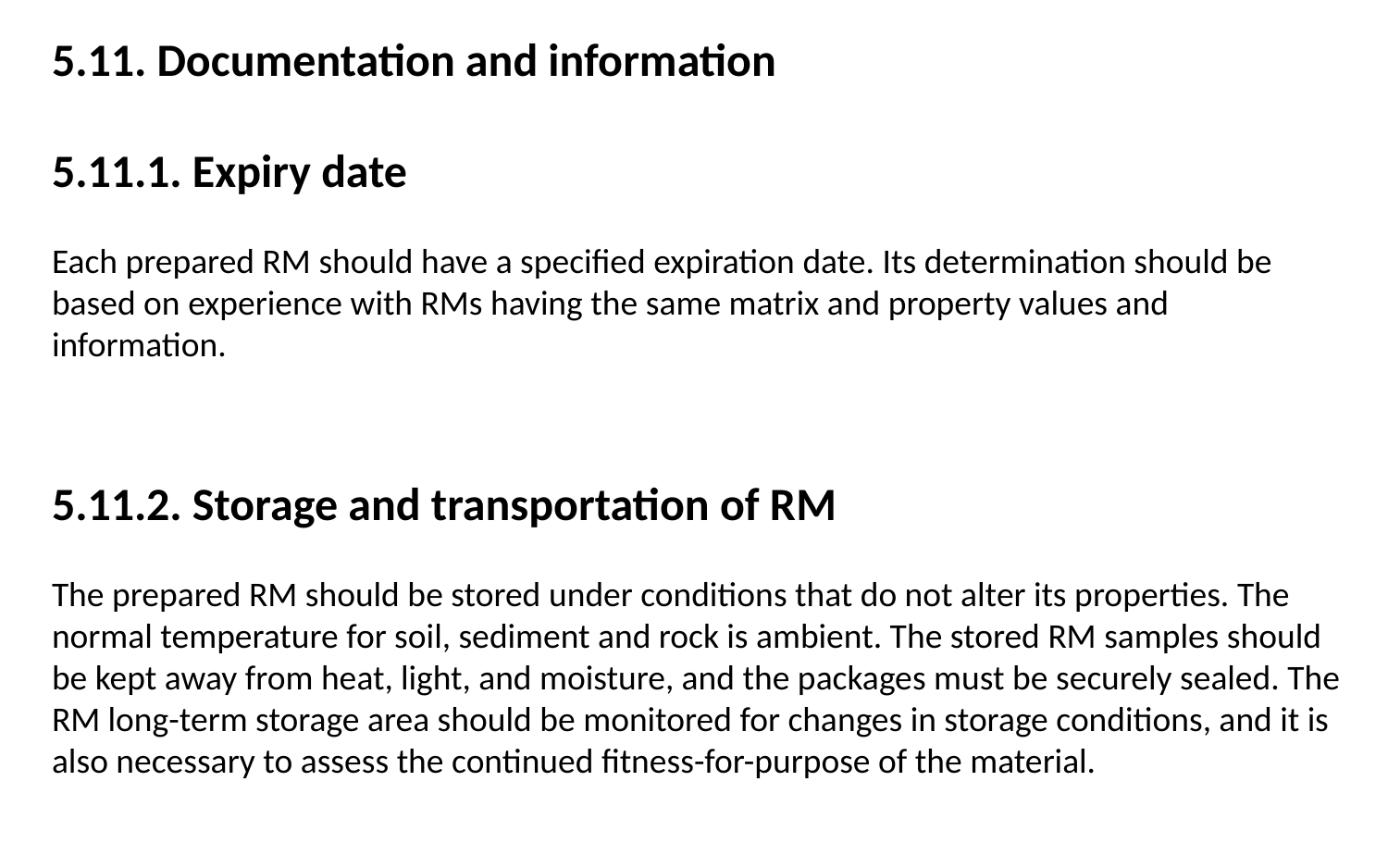

5.11. Documentation and information

5.11.1. Expiry date

Each prepared RM should have a specified expiration date. Its determination should be based on experience with RMs having the same matrix and property values and information.

5.11.2. Storage and transportation of RM

The prepared RM should be stored under conditions that do not alter its properties. The normal temperature for soil, sediment and rock is ambient. The stored RM samples should be kept away from heat, light, and moisture, and the packages must be securely sealed. The RM long-term storage area should be monitored for changes in storage conditions, and it is also necessary to assess the continued fitness-for-purpose of the material.